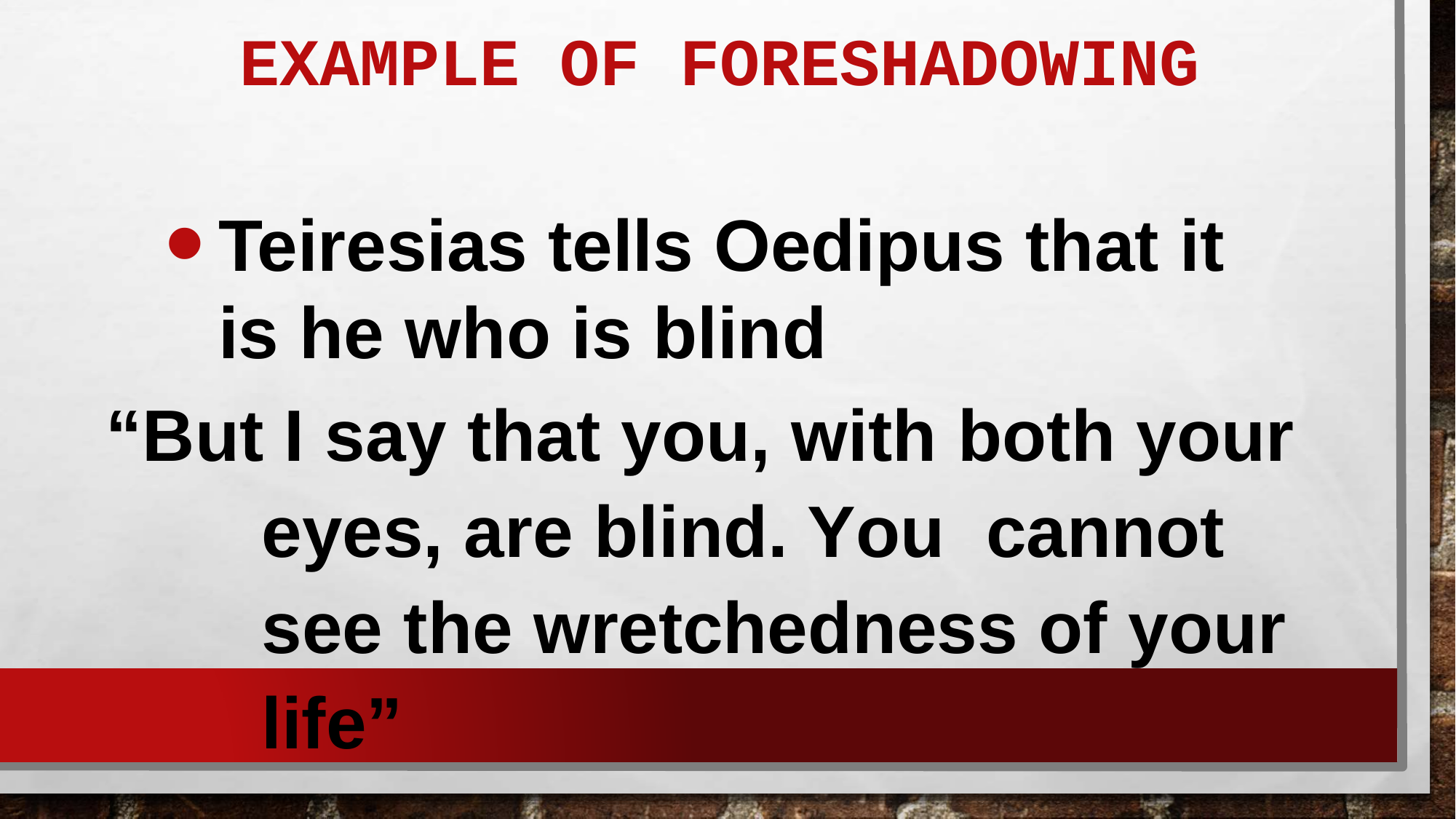

EXAMPLE OF FORESHADOWING

Teiresias tells Oedipus that it is he who is blind
“But I say that you, with both your eyes, are blind.	You  cannot see the wretchedness of your life”